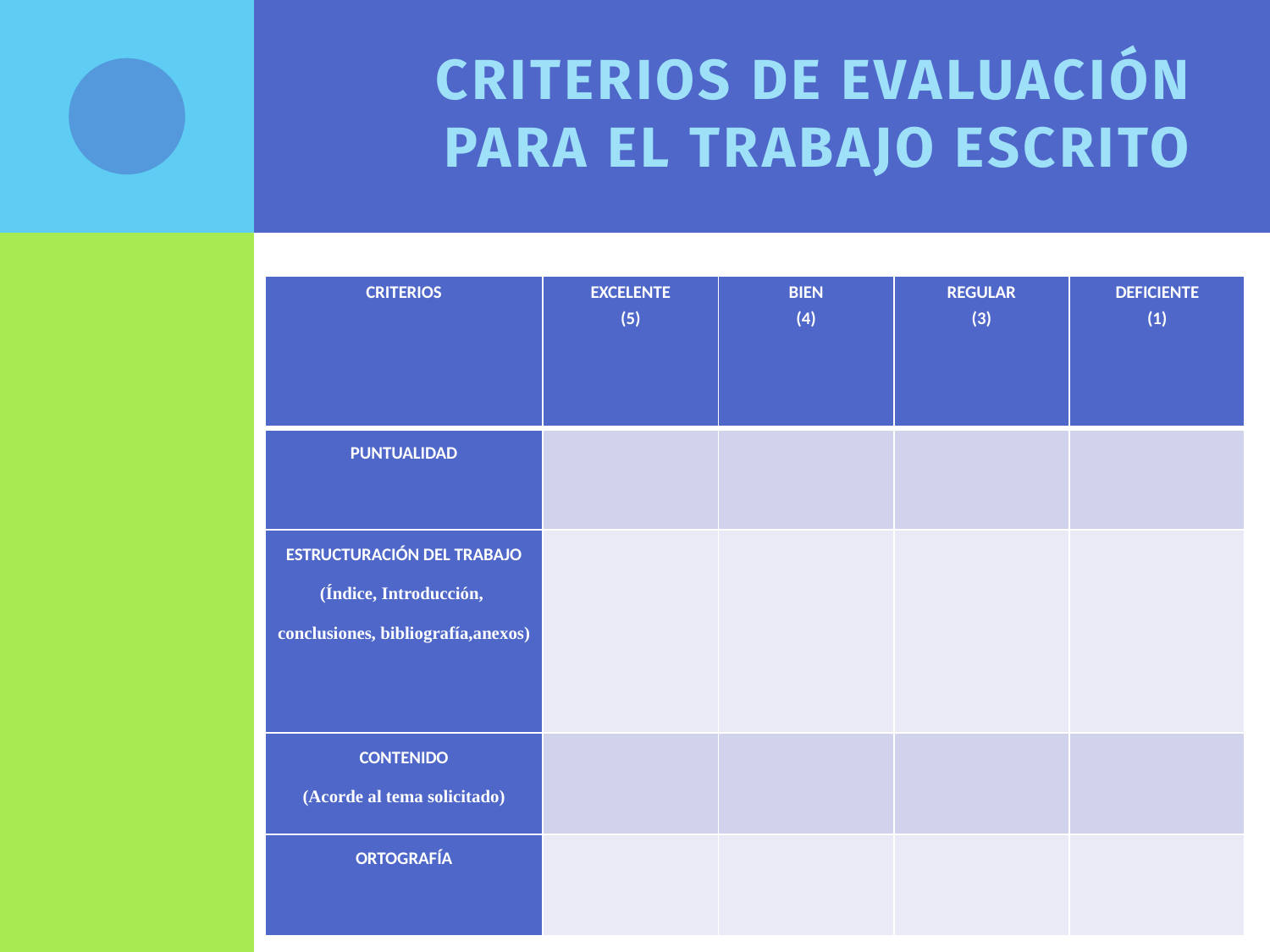

# CRITERIOS DE EVALUACIÓN PARA EL TRABAJO ESCRITO
| CRITERIOS | EXCELENTE (5) | BIEN (4) | REGULAR (3) | DEFICIENTE (1) |
| --- | --- | --- | --- | --- |
| PUNTUALIDAD |  |  |  |  |
| ESTRUCTURACIÓN DEL TRABAJO (Índice, Introducción, conclusiones, bibliografía,anexos) |  |  |  |  |
| CONTENIDO (Acorde al tema solicitado) |  |  |  |  |
| ORTOGRAFÍA |  |  |  |  |